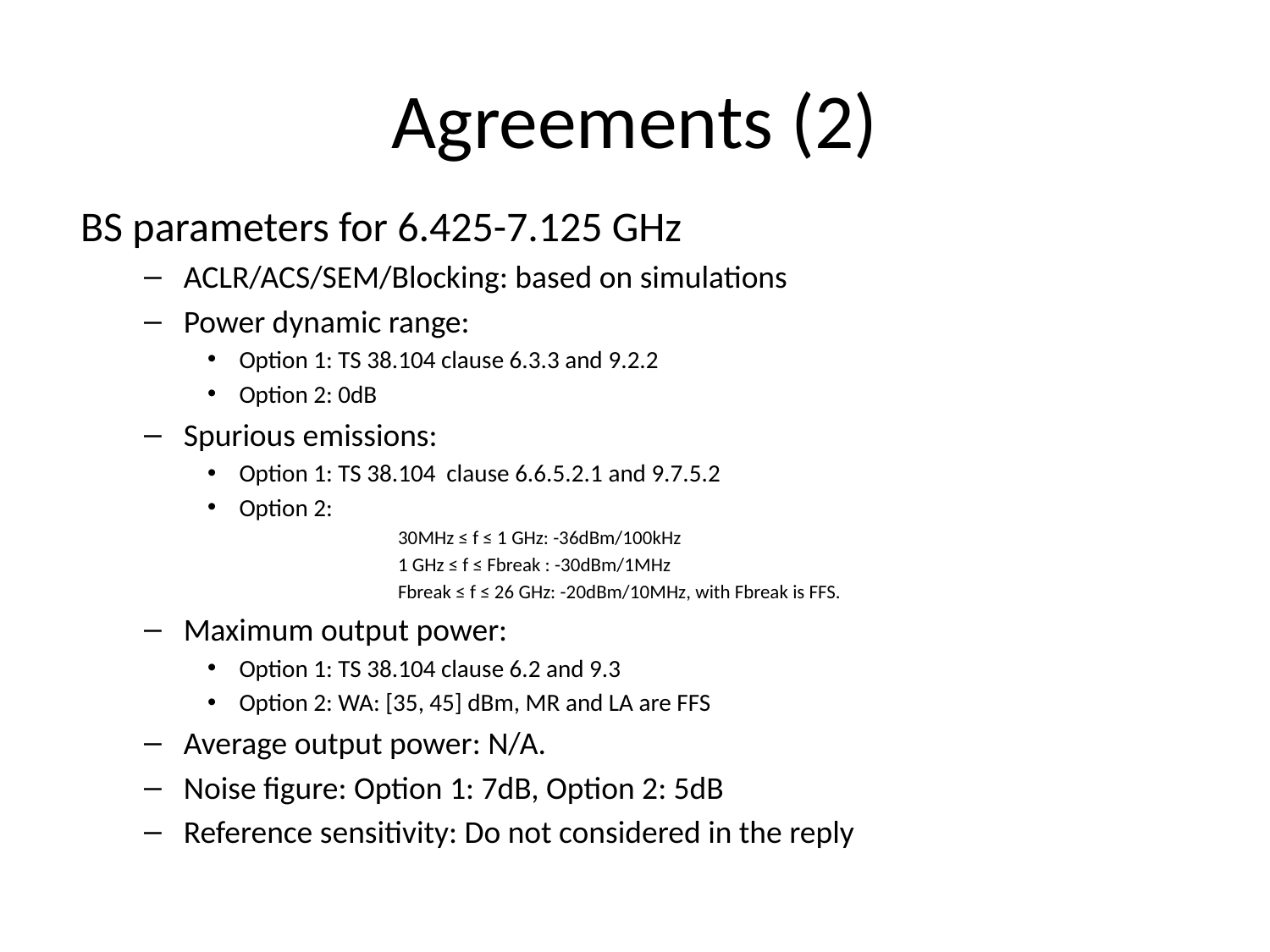

# Agreements (2)
BS parameters for 6.425-7.125 GHz
ACLR/ACS/SEM/Blocking: based on simulations
Power dynamic range:
Option 1: TS 38.104 clause 6.3.3 and 9.2.2
Option 2: 0dB
Spurious emissions:
Option 1: TS 38.104  clause 6.6.5.2.1 and 9.7.5.2
Option 2:
		30MHz ≤ f ≤ 1 GHz: -36dBm/100kHz
		1 GHz ≤ f ≤ Fbreak : -30dBm/1MHz
		Fbreak ≤ f ≤ 26 GHz: -20dBm/10MHz, with Fbreak is FFS.
Maximum output power:
Option 1: TS 38.104 clause 6.2 and 9.3
Option 2: WA: [35, 45] dBm, MR and LA are FFS
Average output power: N/A.
Noise figure: Option 1: 7dB, Option 2: 5dB
Reference sensitivity: Do not considered in the reply